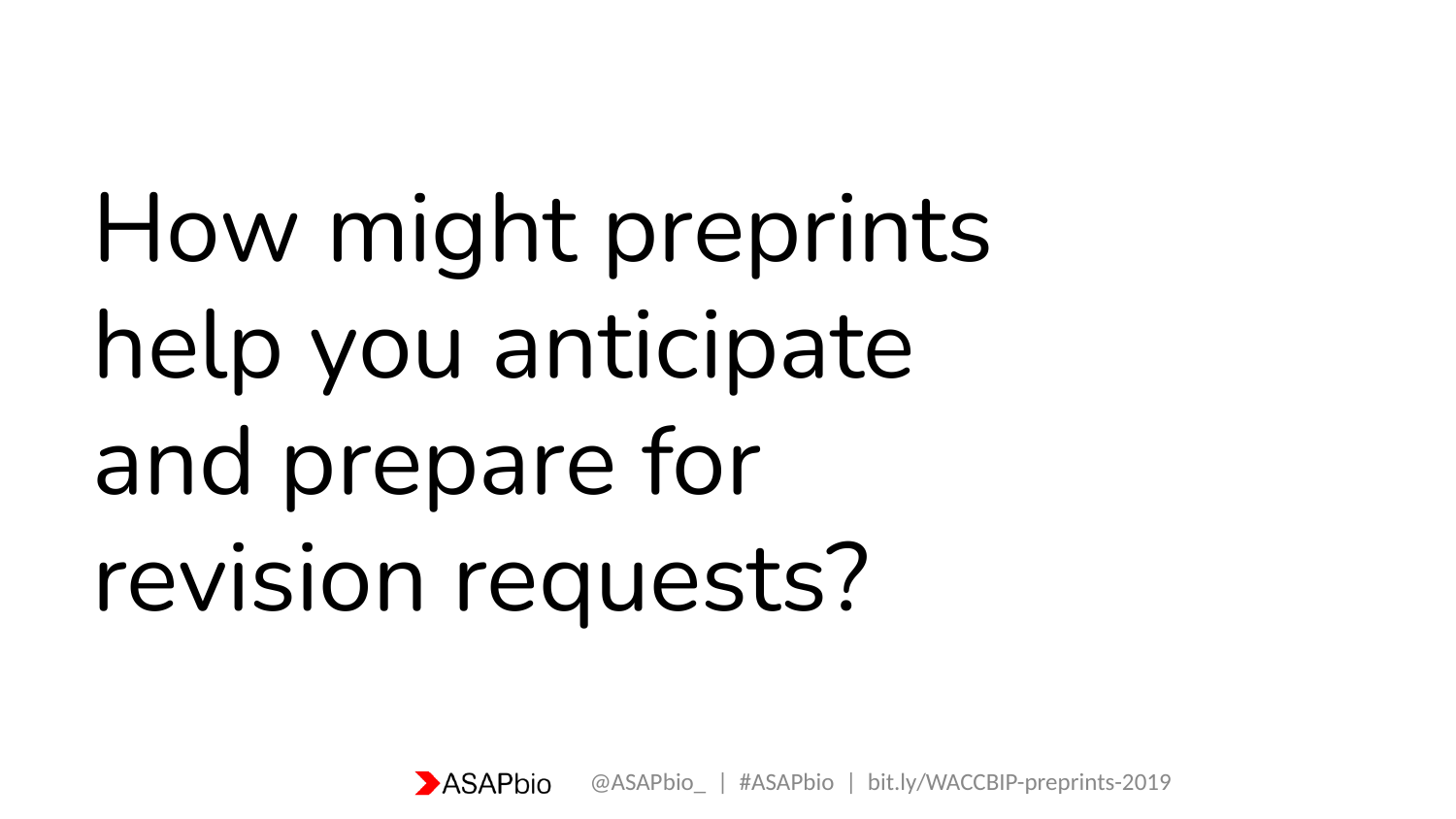

# How might preprints help you anticipate and prepare for revision requests?